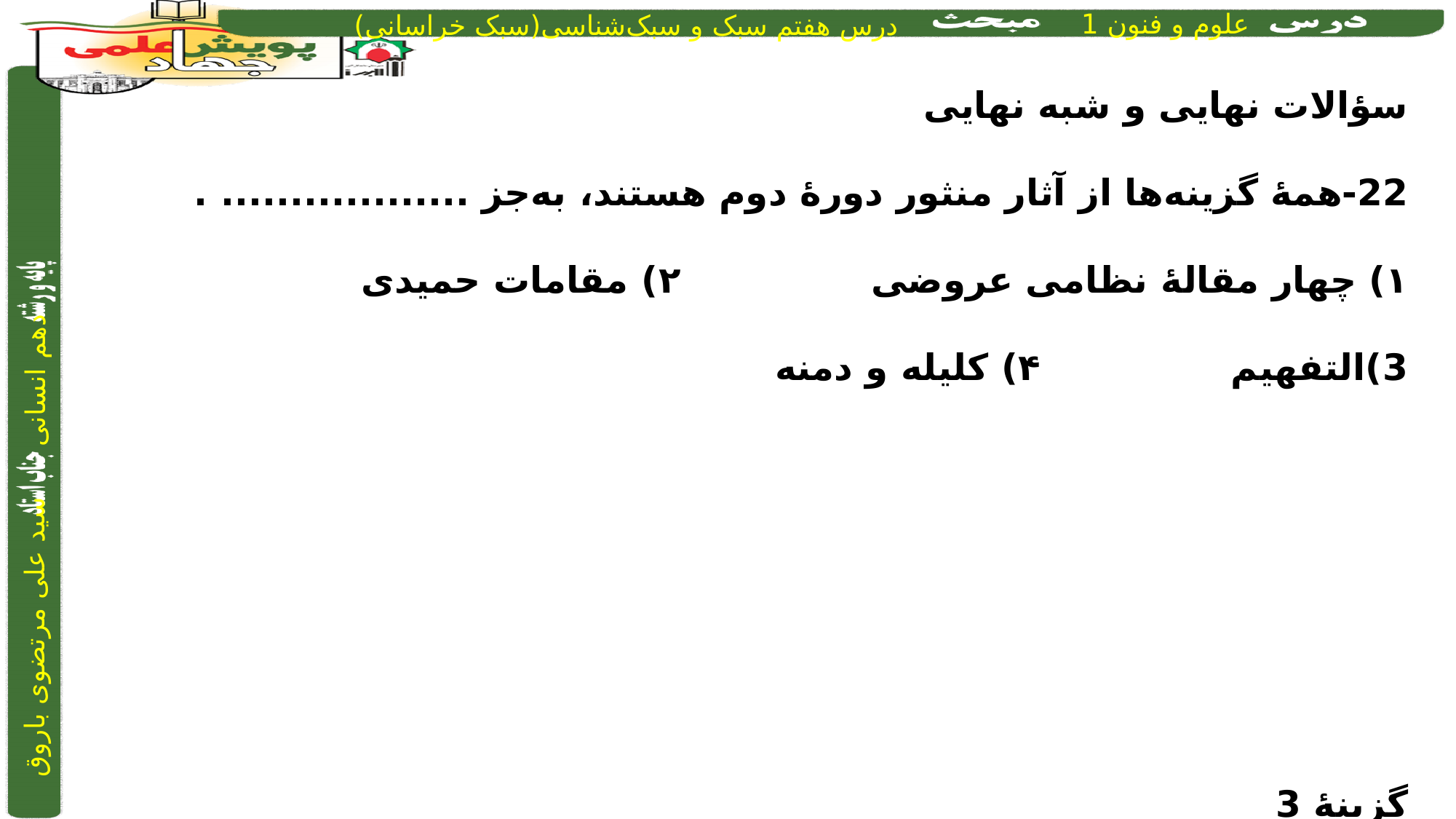

سؤالات نهایی و شبه نهایی
22-همۀ گزینه‌ها از آثار منثور دورۀ دوم هستند، به‌جز .................. .
۱) چهار مقالۀ نظامی عروضی               ۲) مقامات حمیدی              3)التفهیم               ۴) کلیله و دمنه

گزینۀ 3